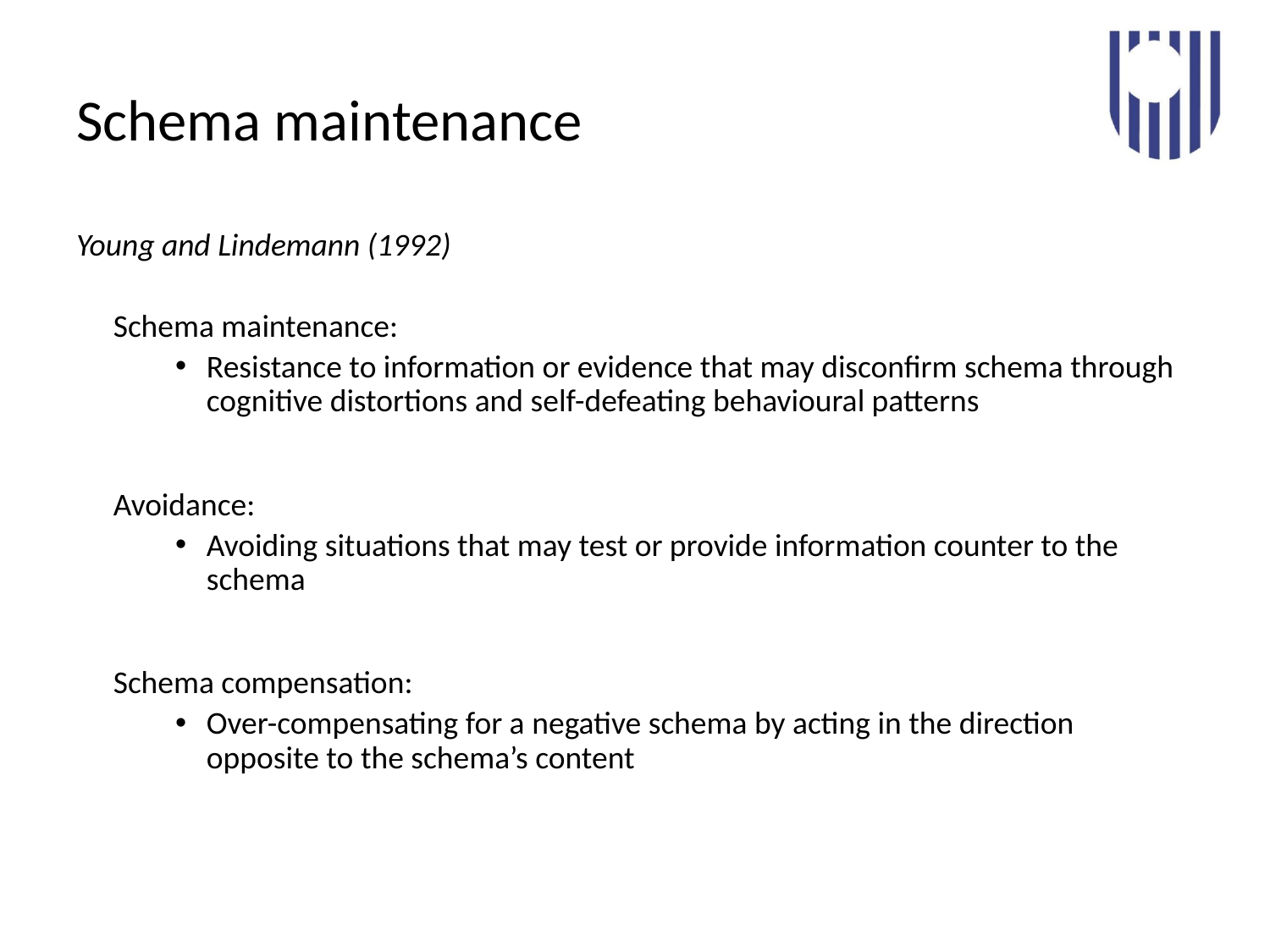

# Schema maintenance
Young and Lindemann (1992)

Schema maintenance:
Resistance to information or evidence that may disconfirm schema through cognitive distortions and self-defeating behavioural patterns

Avoidance:
Avoiding situations that may test or provide information counter to the schema

Schema compensation:
Over-compensating for a negative schema by acting in the direction opposite to the schema’s content